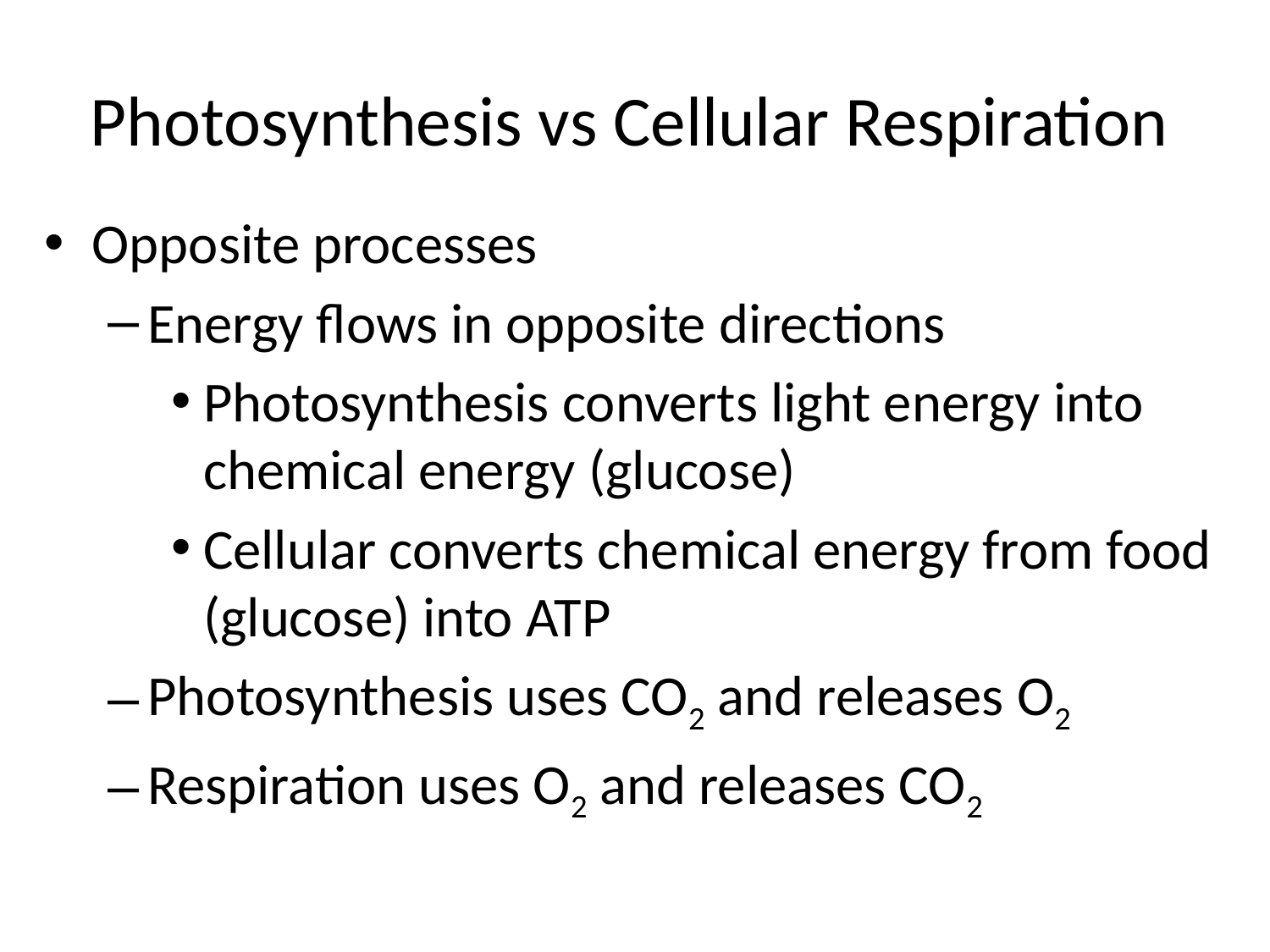

# Photosynthesis vs Cellular Respiration
Opposite processes
Energy flows in opposite directions
Photosynthesis converts light energy into chemical energy (glucose)
Cellular converts chemical energy from food (glucose) into ATP
Photosynthesis uses CO2 and releases O2
Respiration uses O2 and releases CO2